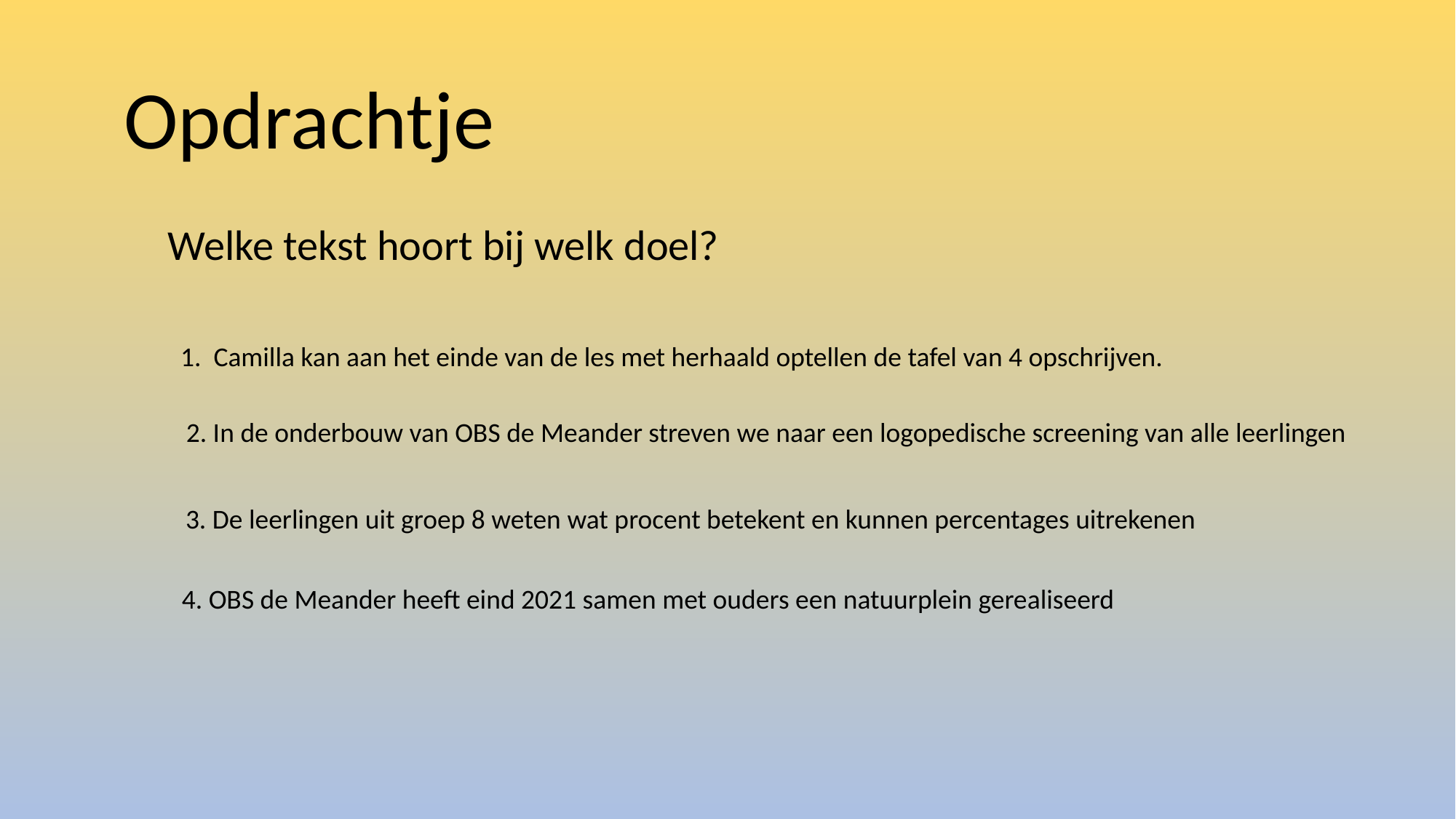

Opdrachtje
Welke tekst hoort bij welk doel?
1.  Camilla kan aan het einde van de les met herhaald optellen de tafel van 4 opschrijven.
2. In de onderbouw van OBS de Meander streven we naar een logopedische screening van alle leerlingen

3. De leerlingen uit groep 8 weten wat procent betekent en kunnen percentages uitrekenen
4. OBS de Meander heeft eind 2021 samen met ouders een natuurplein gerealiseerd